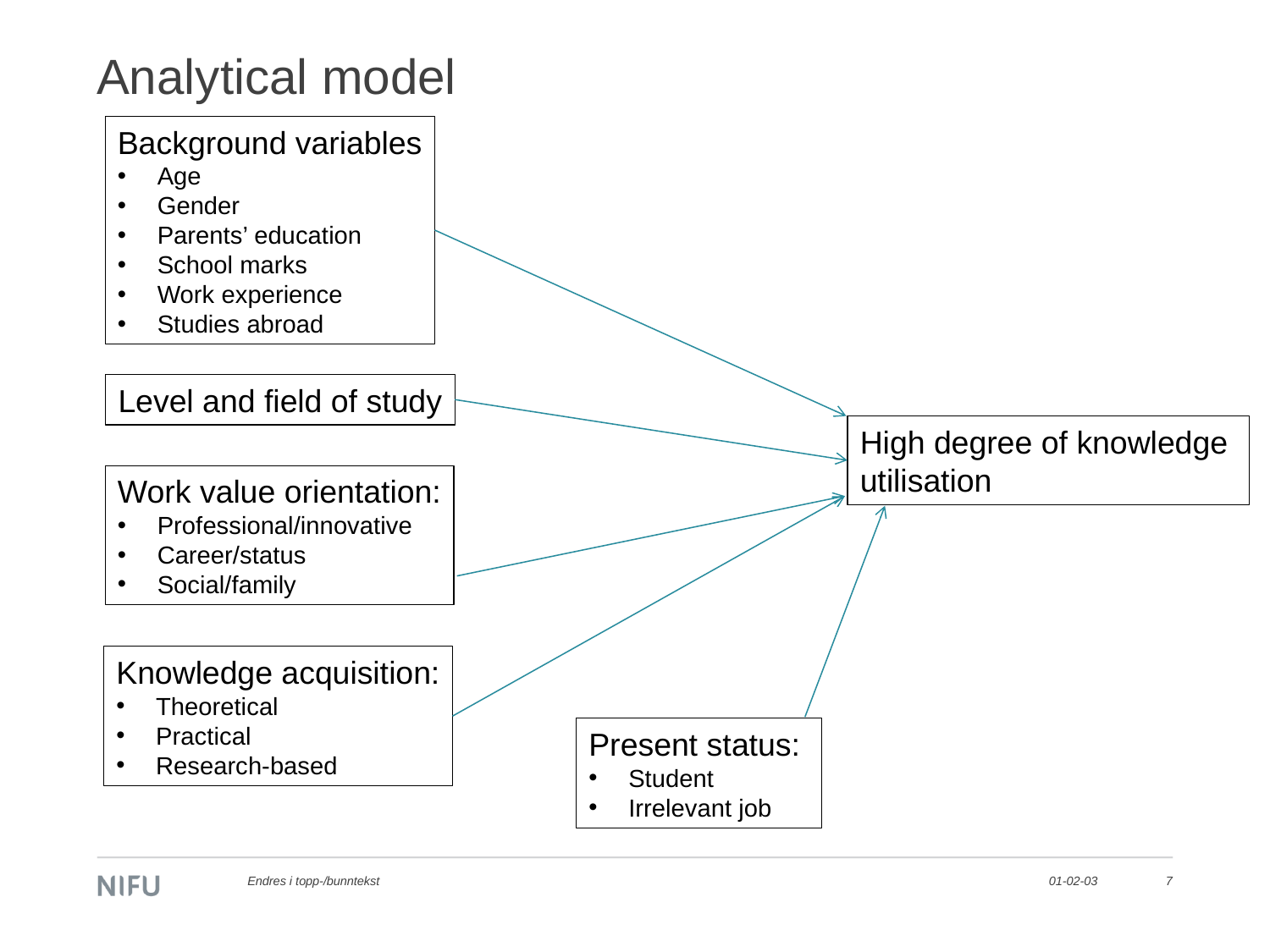

# Analytical model
Background variables
Age
Gender
Parents’ education
School marks
Work experience
Studies abroad
Level and field of study
High degree of knowledge
utilisation
Work value orientation:
Professional/innovative
Career/status
Social/family
Knowledge acquisition:
Theoretical
Practical
Research-based
Present status:
Student
Irrelevant job
Endres i topp-/bunntekst
01-02-03
7